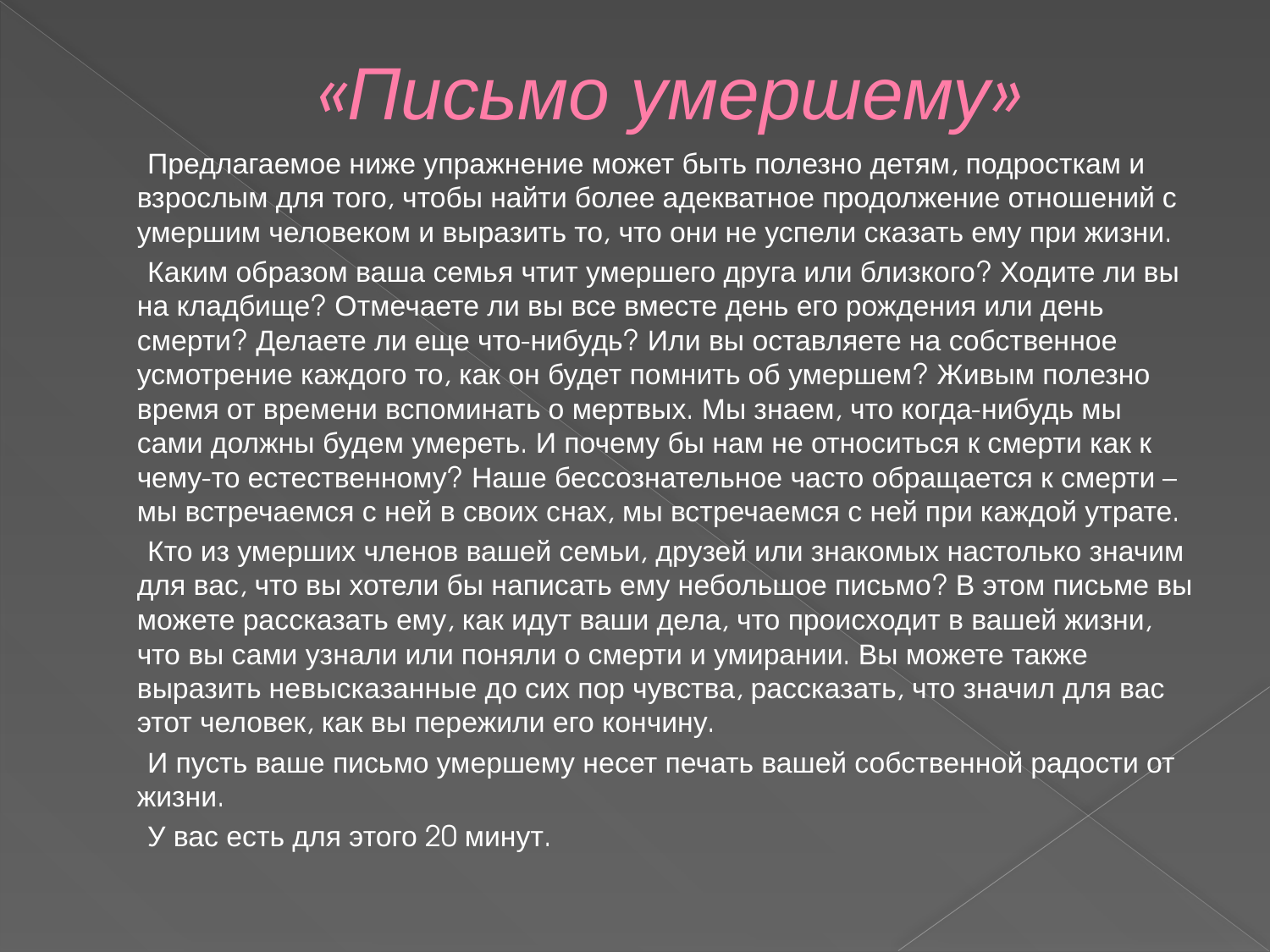

# «Письмо умершему»
        Предлагаемое ниже упражнение может быть полезно детям, подросткам и взрослым для того, чтобы найти более адекватное продолжение отношений с умершим человеком и выразить то, что они не успели сказать ему при жизни.
        Каким образом ваша семья чтит умершего друга или близкого? Ходите ли вы на кладбище? Отмечаете ли вы все вместе день его рождения или день смерти? Делаете ли еще что-нибудь? Или вы оставляете на собственное усмотрение каждого то, как он будет помнить об умершем? Живым полезно время от времени вспоминать о мертвых. Мы знаем, что когда-нибудь мы сами должны будем умереть. И почему бы нам не относиться к смерти как к чему-то естественному? Наше бессознательное часто обращается к смерти – мы встречаемся с ней в своих снах, мы встречаемся с ней при каждой утрате.
        Кто из умерших членов вашей семьи, друзей или знакомых настолько значим для вас, что вы хотели бы написать ему небольшое письмо? В этом письме вы можете рассказать ему, как идут ваши дела, что происходит в вашей жизни, что вы сами узнали или поняли о смерти и умирании. Вы можете также выразить невысказанные до сих пор чувства, рассказать, что значил для вас этот человек, как вы пережили его кончину.
        И пусть ваше письмо умершему несет печать вашей собственной радости от жизни.
        У вас есть для этого 20 минут.